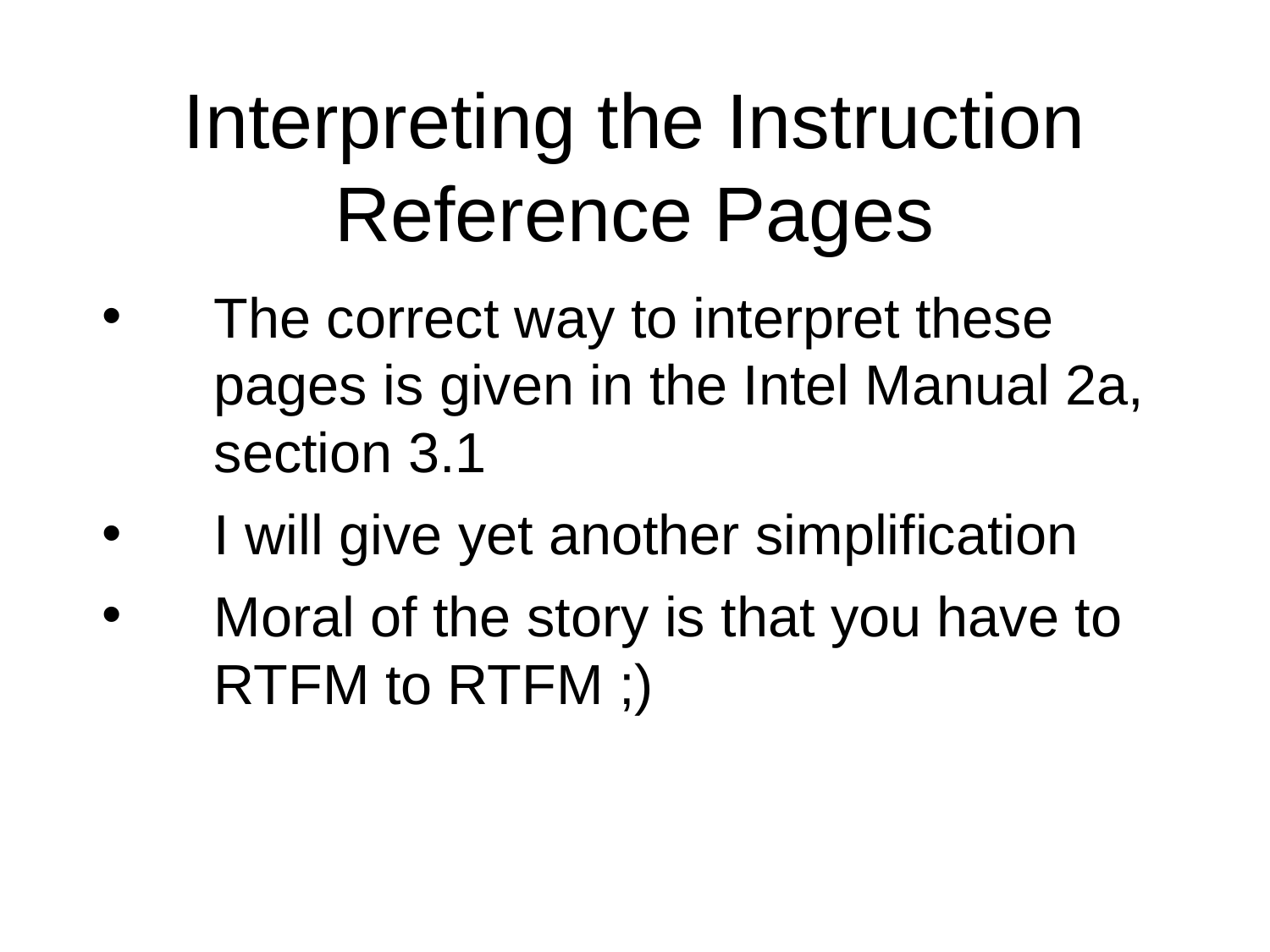

Interpreting the Instruction Reference Pages
The correct way to interpret these pages is given in the Intel Manual 2a, section 3.1
I will give yet another simplification
Moral of the story is that you have to RTFM to RTFM ;)